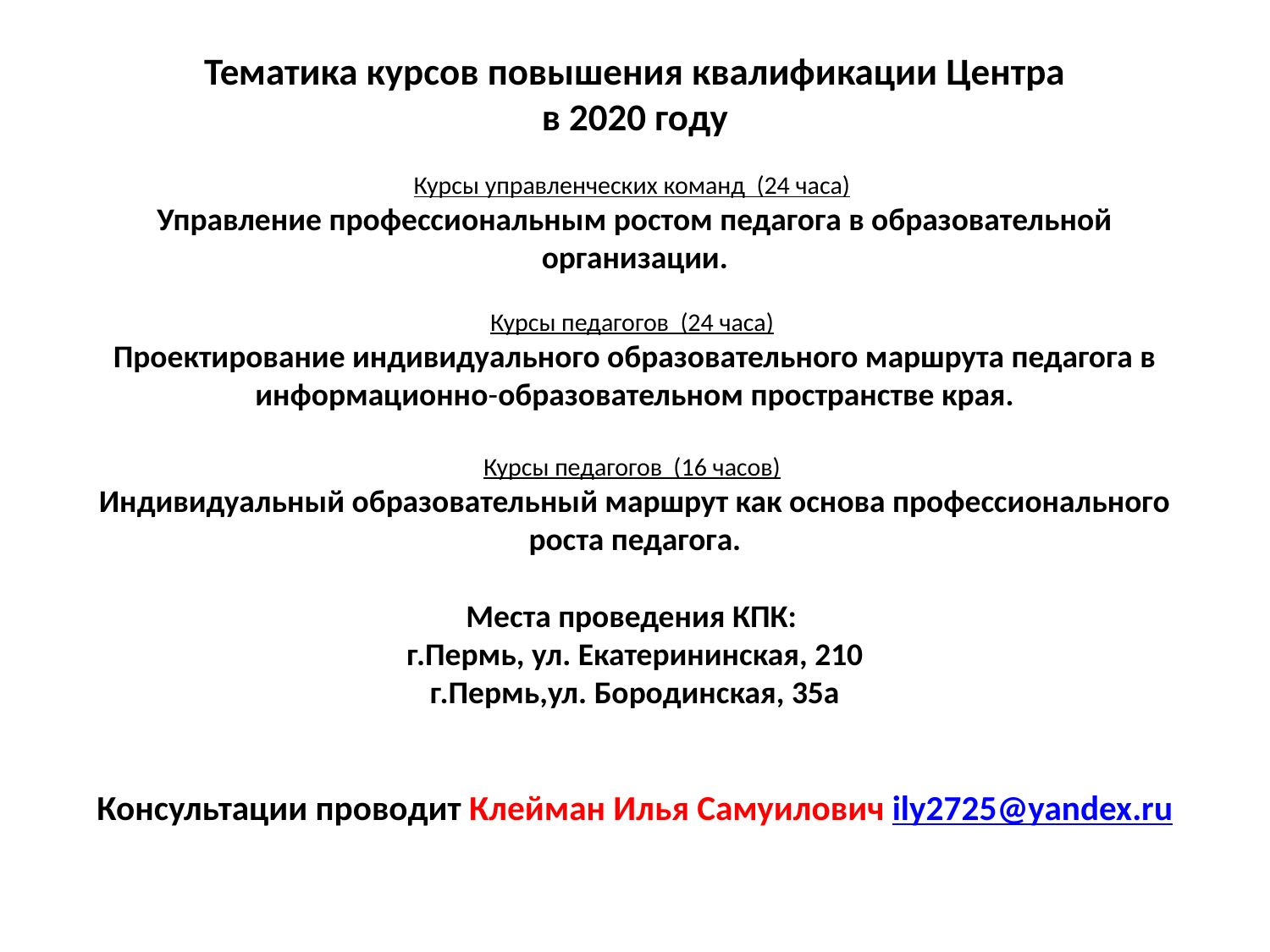

# Тематика курсов повышения квалификации Центра в 2020 году   Курсы управленческих команд  (24 часа)  Управление профессиональным ростом педагога в образовательной организации.   Курсы педагогов  (24 часа)  Проектирование индивидуального образовательного маршрута педагога в информационно-образовательном пространстве края.   Курсы педагогов  (16 часов)  Индивидуальный образовательный маршрут как основа профессионального роста педагога. Места проведения КПК: г.Пермь, ул. Екатерининская, 210 г.Пермь,ул. Бородинская, 35а Консультации проводит Клейман Илья Самуилович ily2725@yandex.ru